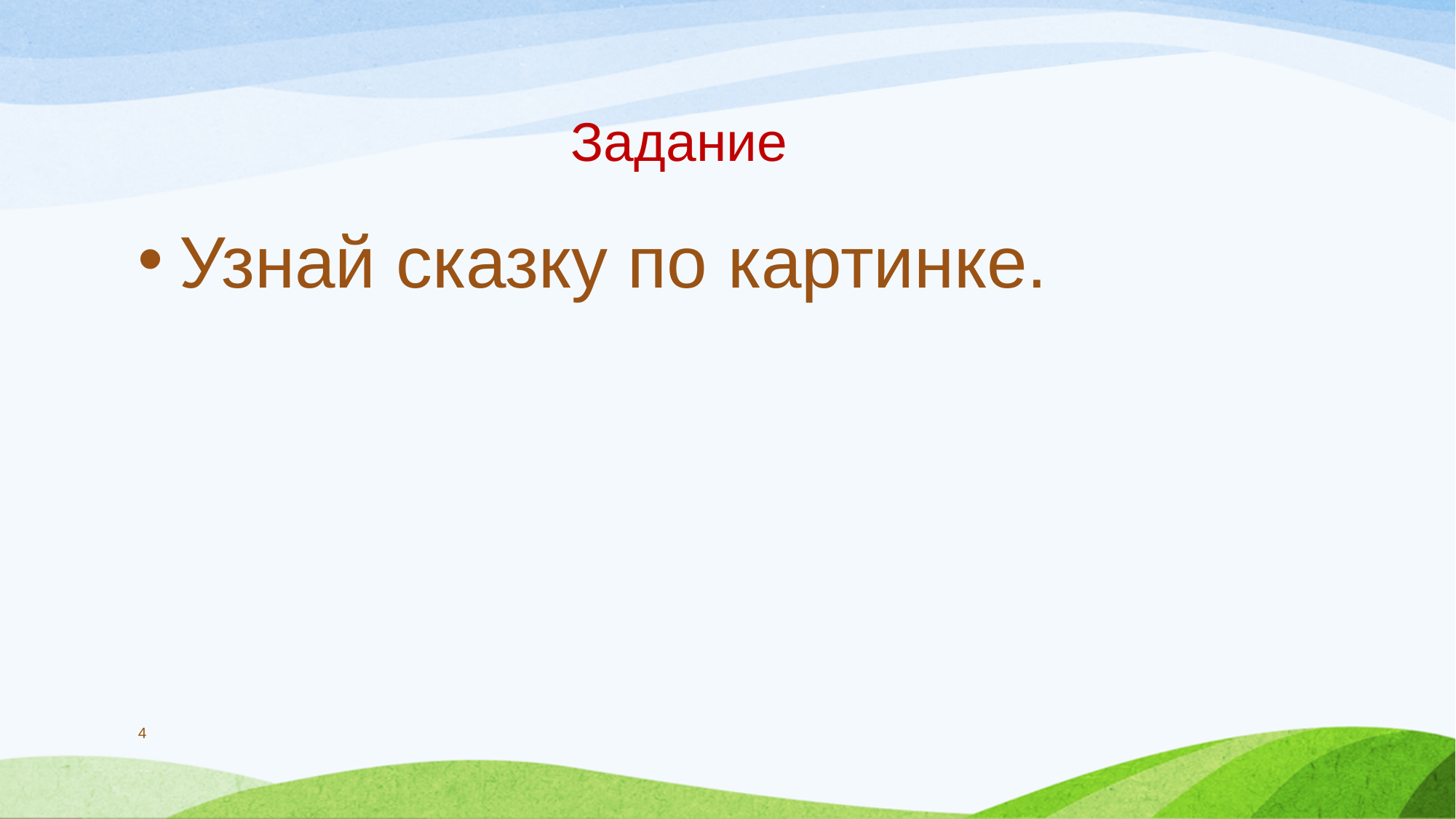

# Задание
Узнай сказку по картинке.
4